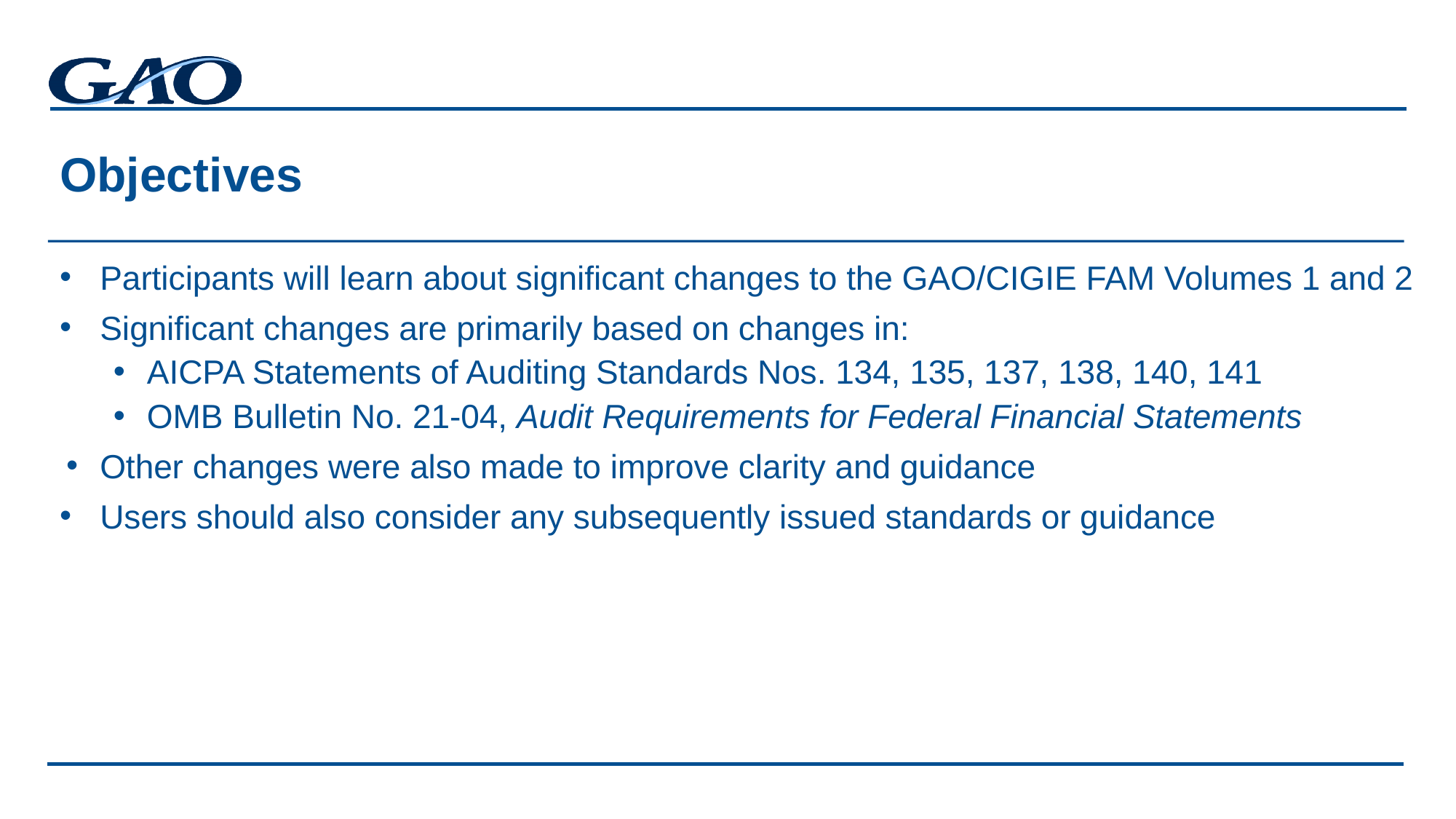

# Objectives
Participants will learn about significant changes to the GAO/CIGIE FAM Volumes 1 and 2
Significant changes are primarily based on changes in:
AICPA Statements of Auditing Standards Nos. 134, 135, 137, 138, 140, 141
OMB Bulletin No. 21-04, Audit Requirements for Federal Financial Statements
Other changes were also made to improve clarity and guidance
Users should also consider any subsequently issued standards or guidance